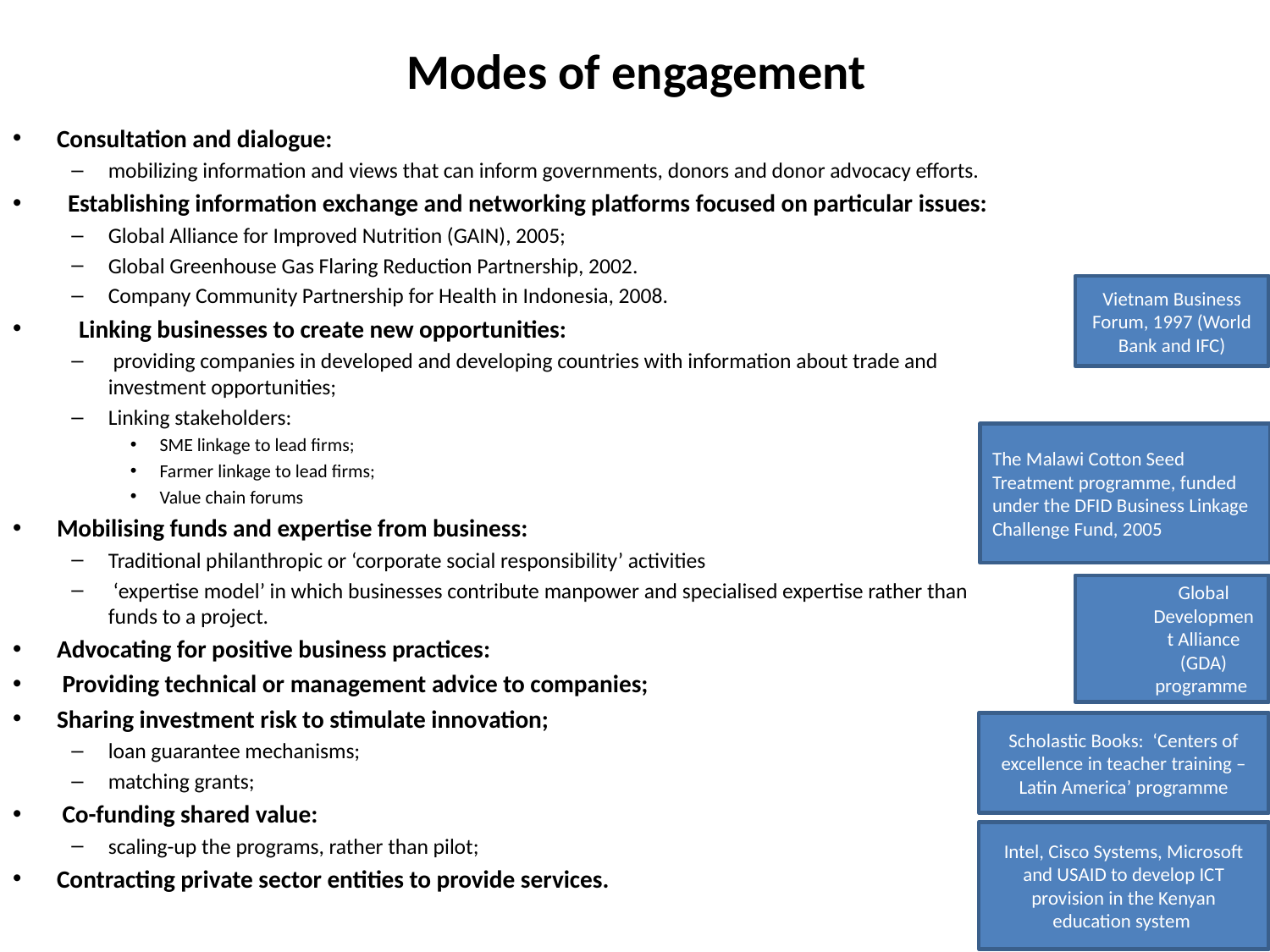

# Modes of engagement
Consultation and dialogue:
mobilizing information and views that can inform governments, donors and donor advocacy efforts.
  Establishing information exchange and networking platforms focused on particular issues:
Global Alliance for Improved Nutrition (GAIN), 2005;
Global Greenhouse Gas Flaring Reduction Partnership, 2002.
Company Community Partnership for Health in Indonesia, 2008.
    Linking businesses to create new opportunities:
 providing companies in developed and developing countries with information about trade and investment opportunities;
Linking stakeholders:
SME linkage to lead firms;
Farmer linkage to lead firms;
Value chain forums
Mobilising funds and expertise from business:
Traditional philanthropic or ‘corporate social responsibility’ activities
 ‘expertise model’ in which businesses contribute manpower and specialised expertise rather than funds to a project.
Advocating for positive business practices:
 Providing technical or management advice to companies;
Sharing investment risk to stimulate innovation;
loan guarantee mechanisms;
matching grants;
 Co-funding shared value:
scaling-up the programs, rather than pilot;
Contracting private sector entities to provide services.

Vietnam Business Forum, 1997 (World Bank and IFC)
The Malawi Cotton Seed Treatment programme, funded under the DFID Business Linkage Challenge Fund, 2005
Global Development Alliance (GDA) programme
Scholastic Books:  ‘Centers of excellence in teacher training – Latin America’ programme
Intel, Cisco Systems, Microsoft and USAID to develop ICT provision in the Kenyan education system